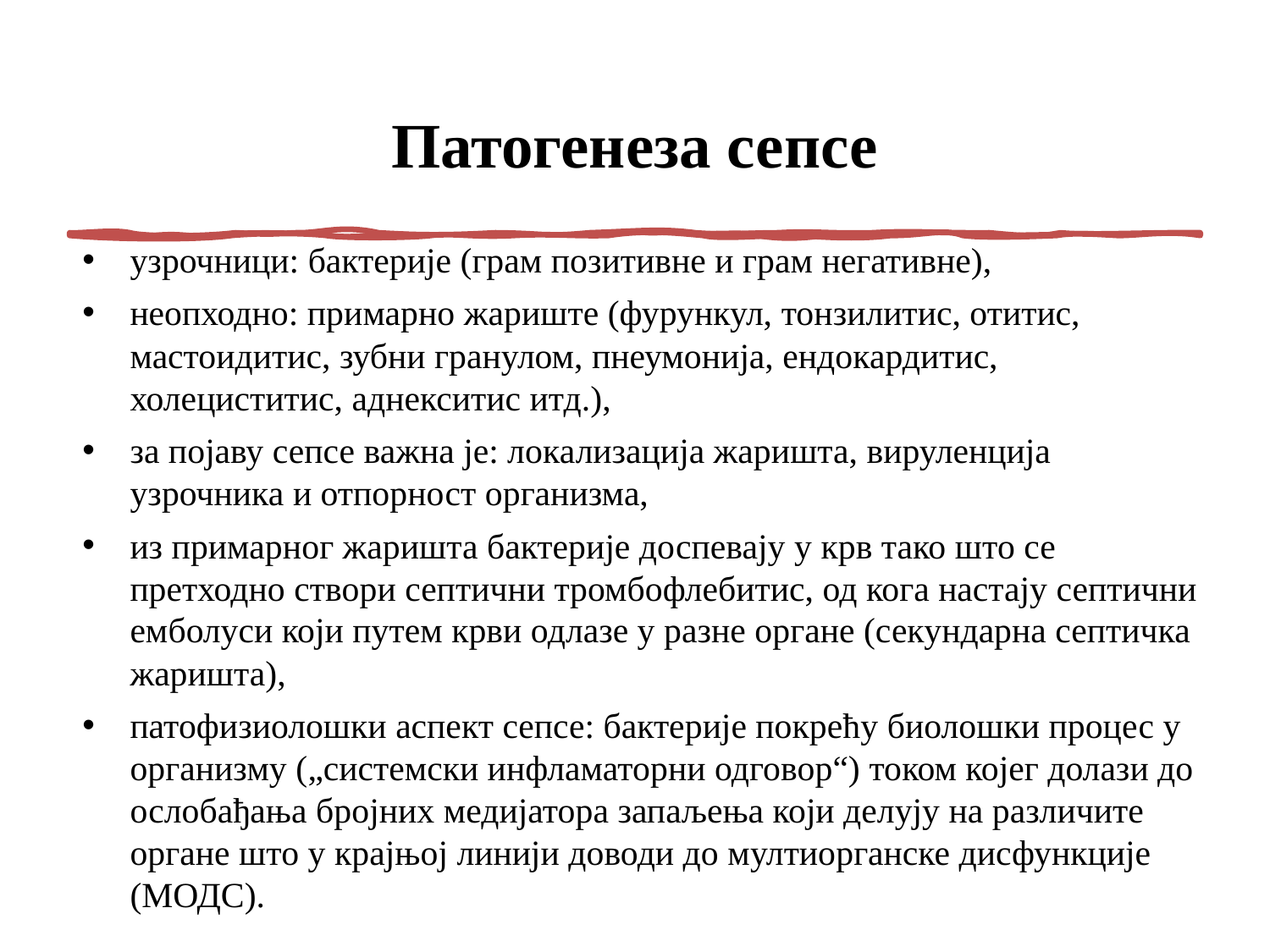

# Патогенеза сепсе
узрочници: бактерије (грам позитивне и грам негативне),
неопходно: примарно жариште (фурункул, тонзилитис, отитис, мастоидитис, зубни гранулом, пнеумонија, ендокардитис, холециститис, аднекситис итд.),
за појаву сепсе важна је: локализација жаришта, вируленција узрочника и отпорност организма,
из примарног жаришта бактерије доспевају у крв тако што се претходно створи септични тромбофлебитис, од кога настају септични емболуси који путем крви одлазе у разне органе (секундарна септичка жаришта),
патофизиолошки аспект сепсе: бактерије покрећу биолошки процес у организму („системски инфламаторни одговор“) током којег долази до ослобађања бројних медијатора запаљења који делују на различите органе што у крајњој линији доводи до мултиорганске дисфункције (МОДС).